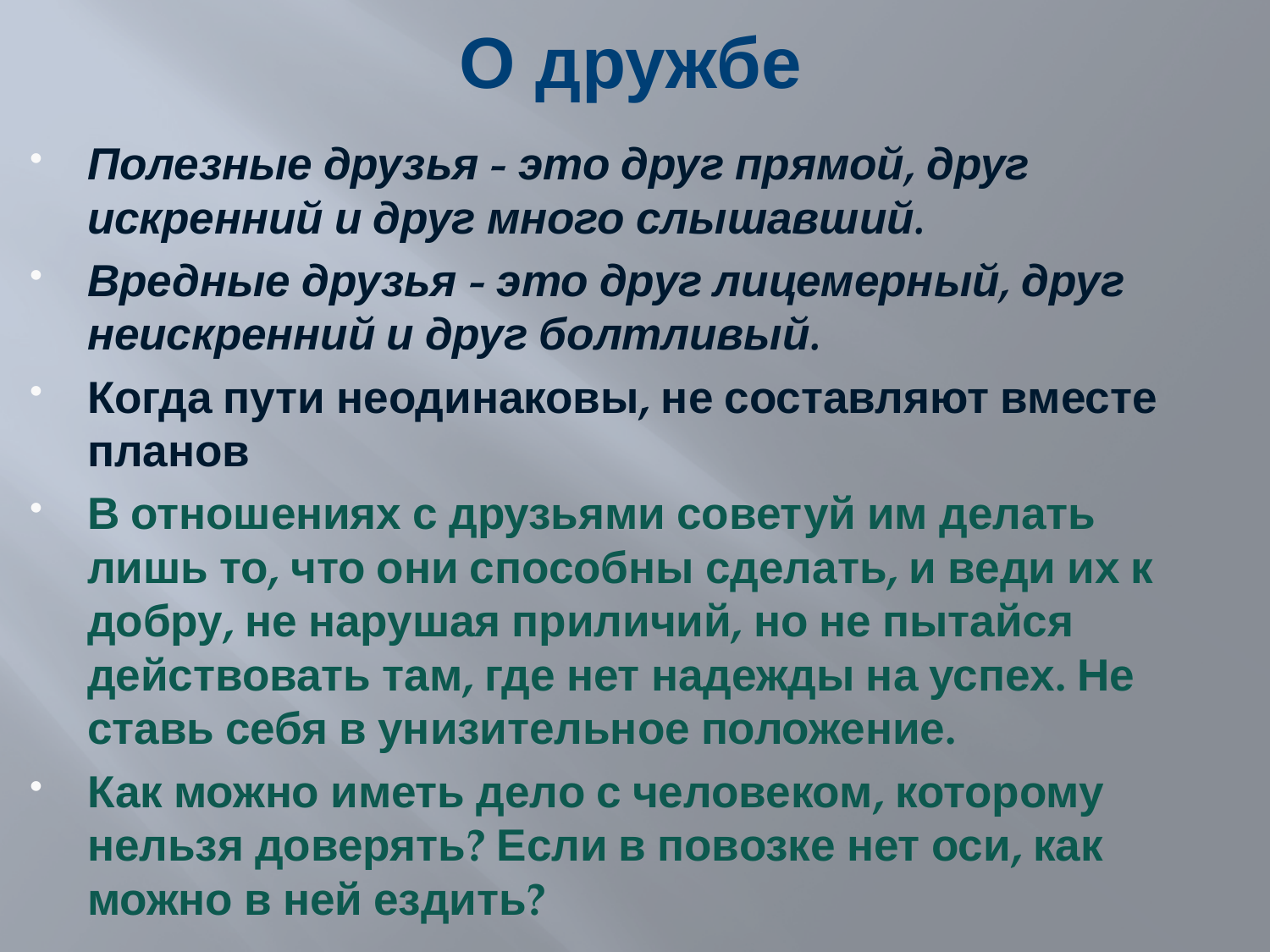

# О дружбе
Полезные друзья - это друг прямой, друг искренний и друг много слышавший.
Вредные друзья - это друг лицемерный, друг неискренний и друг болтливый.
Когда пути неодинаковы, не составляют вместе планов
В отношениях с друзьями советуй им делать лишь то, что они способны сделать, и веди их к добру, не нарушая приличий, но не пытайся действовать там, где нет надежды на успех. Не ставь себя в унизительное положение.
Как можно иметь дело с человеком, которому нельзя доверять? Если в повозке нет оси, как можно в ней ездить?